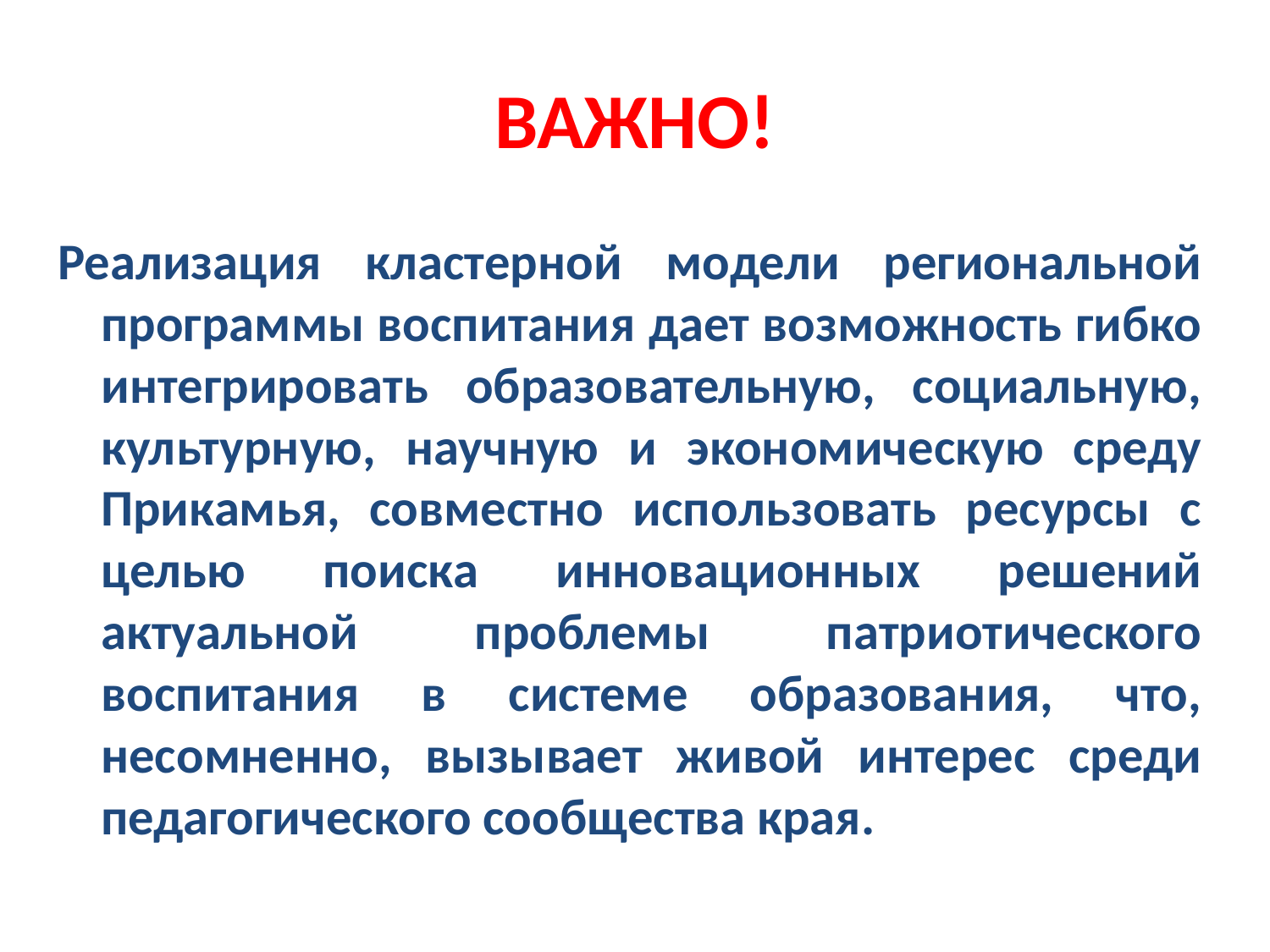

# ВАЖНО!
Реализация кластерной модели региональной программы воспитания дает возможность гибко интегрировать образовательную, социальную, культурную, научную и экономическую среду Прикамья, совместно использовать ресурсы с целью поиска инновационных решений актуальной проблемы патриотического воспитания в системе образования, что, несомненно, вызывает живой интерес среди педагогического сообщества края.